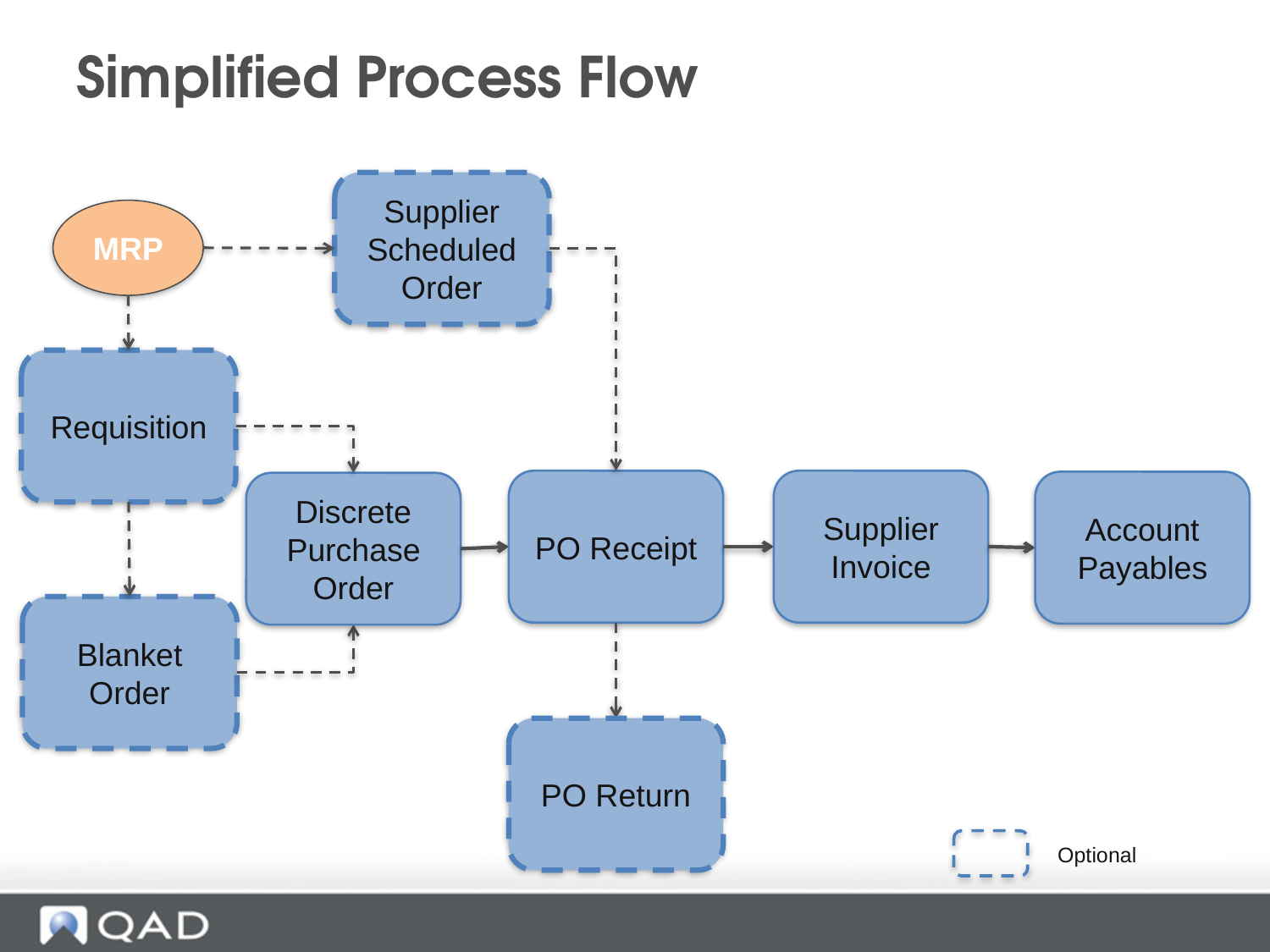

# Simplified Process Flow
Supplier Scheduled Order
MRP
Requisition
PO Receipt
Supplier Invoice
Account Payables
Discrete Purchase Order
Blanket Order
PO Return

Optional